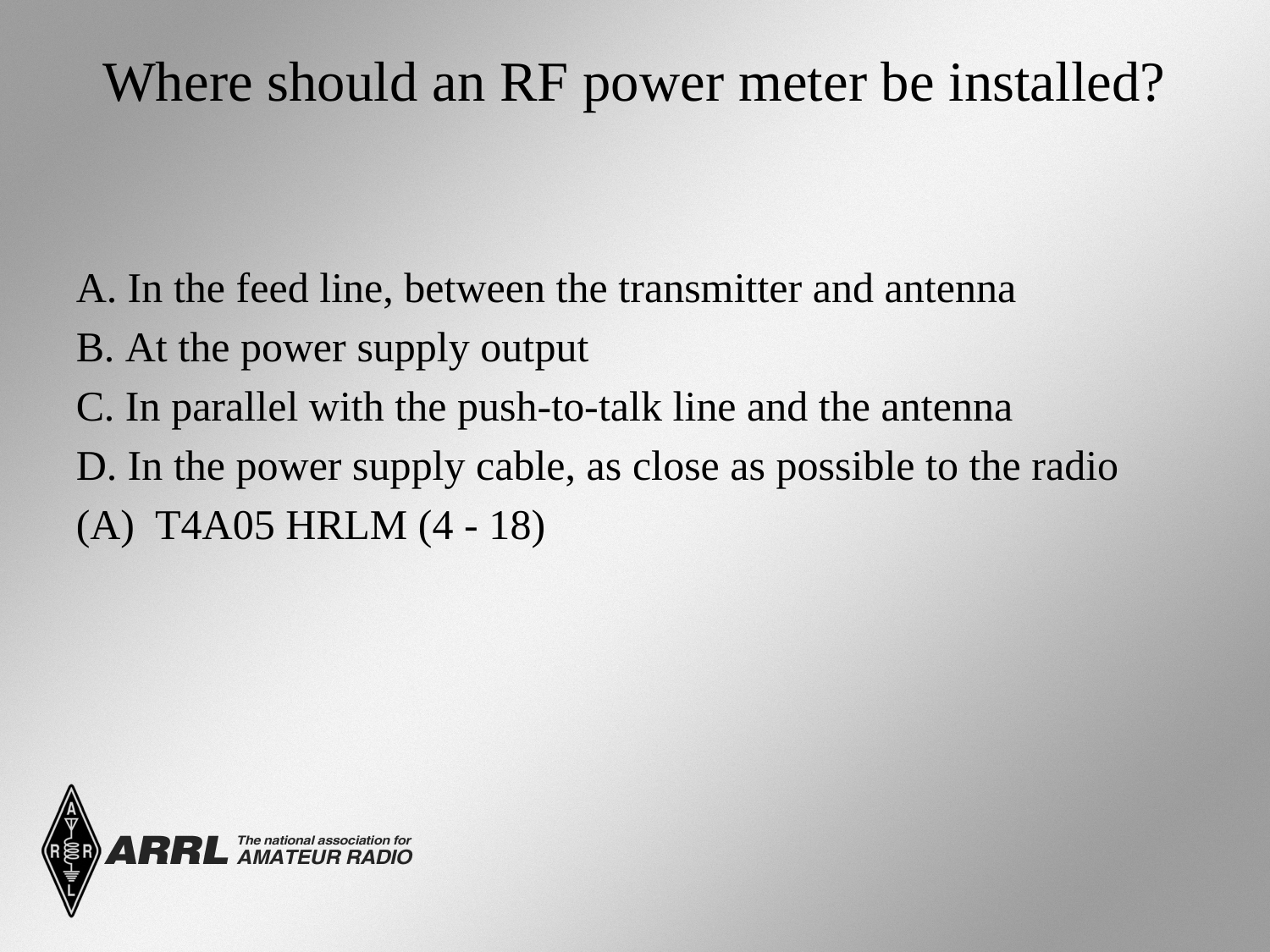

# Where should an RF power meter be installed?
A. In the feed line, between the transmitter and antenna
B. At the power supply output
C. In parallel with the push-to-talk line and the antenna
D. In the power supply cable, as close as possible to the radio
(A)  T4A05 HRLM (4 - 18)